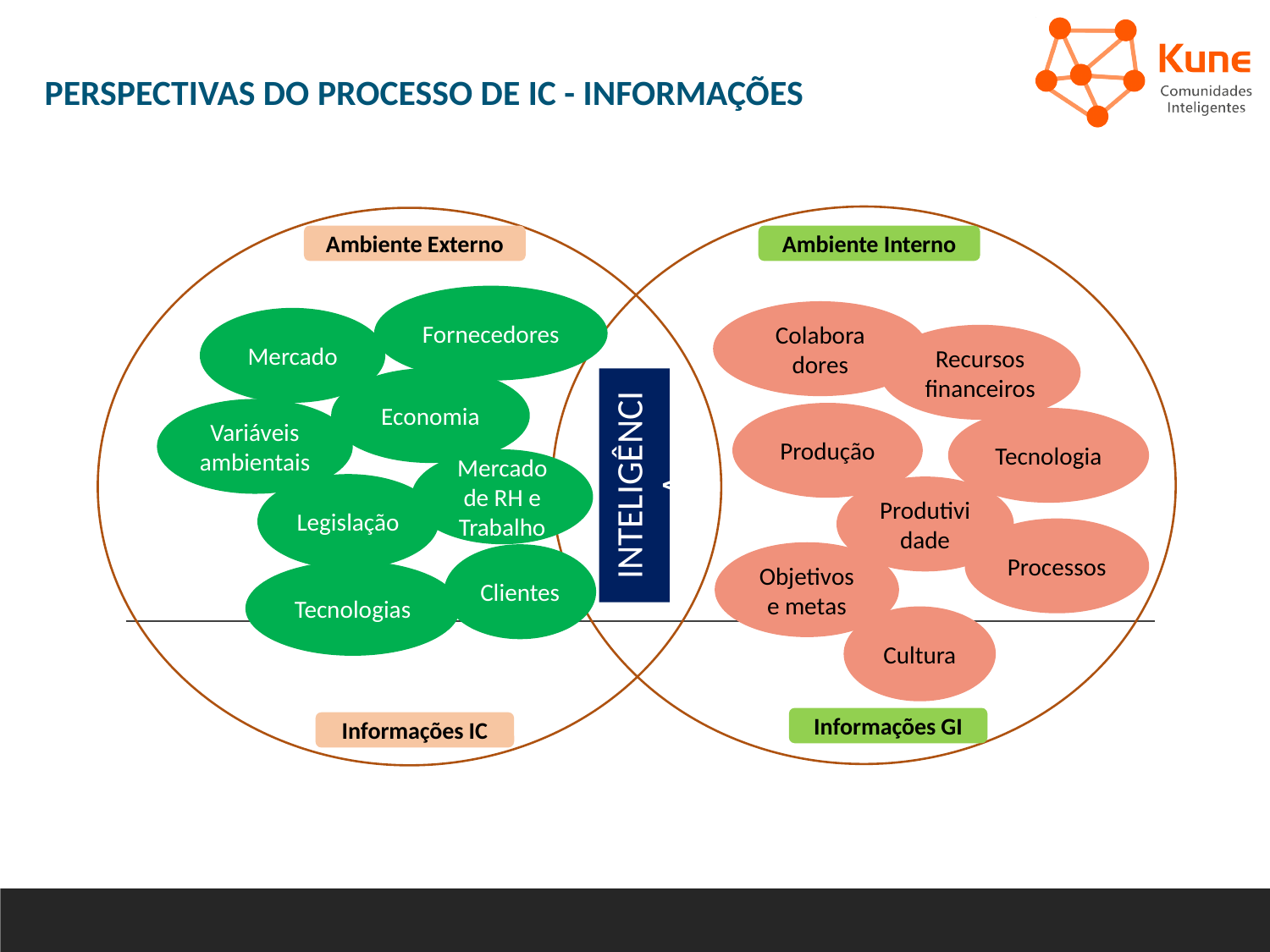

PERSPECTIVAS DO PROCESSO DE IC - INFORMAÇÕES

Ambiente Externo
Ambiente Interno
Fornecedores
Colabora dores
Mercado
Recursos financeiros
Economia
INTELIGÊNCIA
Variáveis ambientais
Produção
Tecnologia
Mercado de RH e Trabalho
Legislação
Produtividade
Processos
Objetivos e metas
Clientes
Tecnologias
Cultura
Informações GI
Informações IC